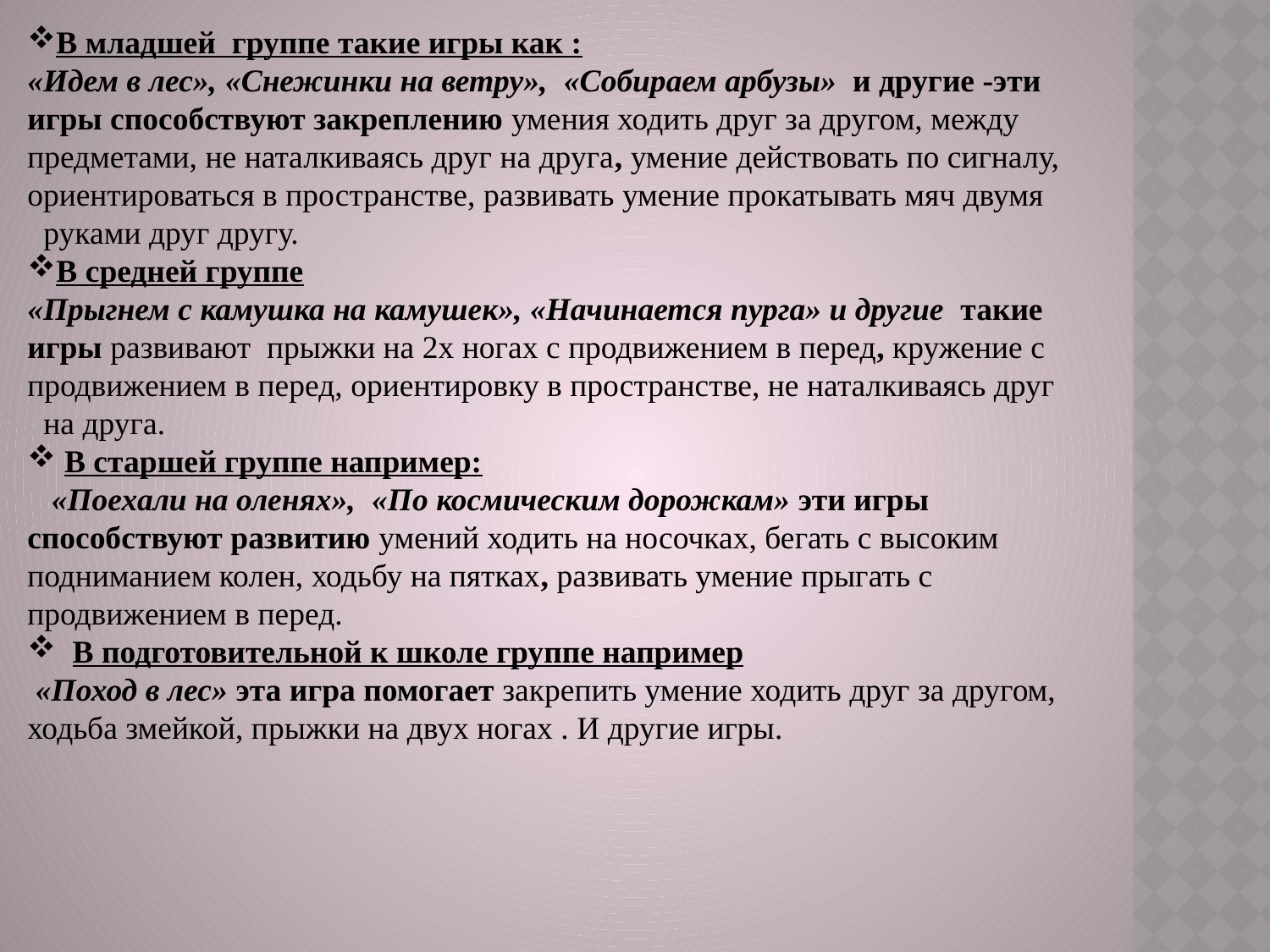

В младшей  группе такие игры как :
«Идем в лес», «Снежинки на ветру»,  «Собираем арбузы»  и другие -эти игры способствуют закреплению умения ходить друг за другом, между предметами, не наталкиваясь друг на друга, умение действовать по сигналу, ориентироваться в пространстве, развивать умение прокатывать мяч двумя
  руками друг другу.
В средней группе
«Прыгнем с камушка на камушек», «Начинается пурга» и другие  такие  игры развивают  прыжки на 2х ногах с продвижением в перед, кружение с продвижением в перед, ориентировку в пространстве, не наталкиваясь друг
  на друга.
 В старшей группе например:
   «Поехали на оленях»,  «По космическим дорожкам» эти игры способствуют развитию умений ходить на носочках, бегать с высоким подниманием колен, ходьбу на пятках, развивать умение прыгать с продвижением в перед.
  В подготовительной к школе группе например
 «Поход в лес» эта игра помогает закрепить умение ходить друг за другом, ходьба змейкой, прыжки на двух ногах . И другие игры.